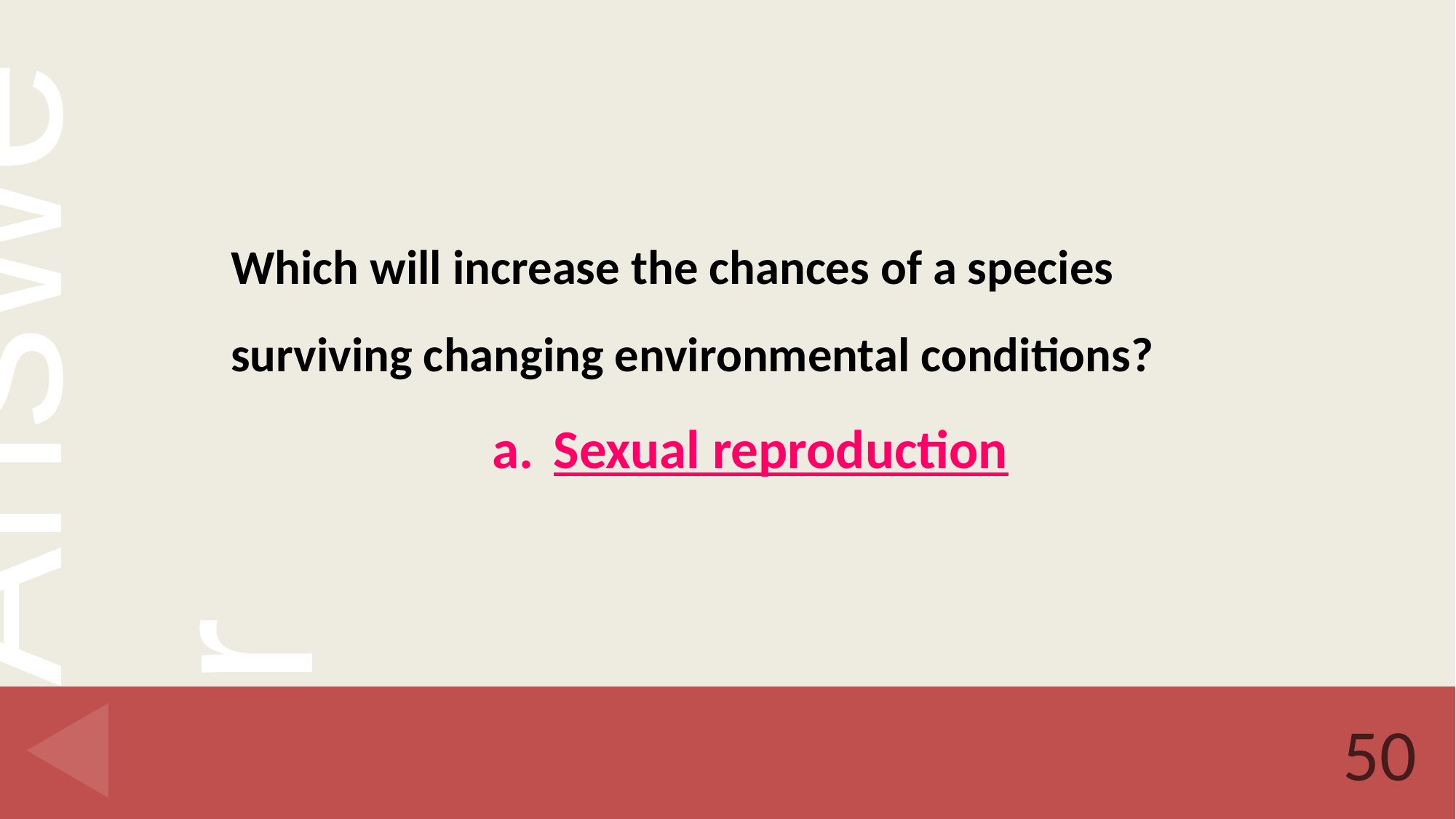

Which will increase the chances of a species surviving changing environmental conditions?
Sexual reproduction
50